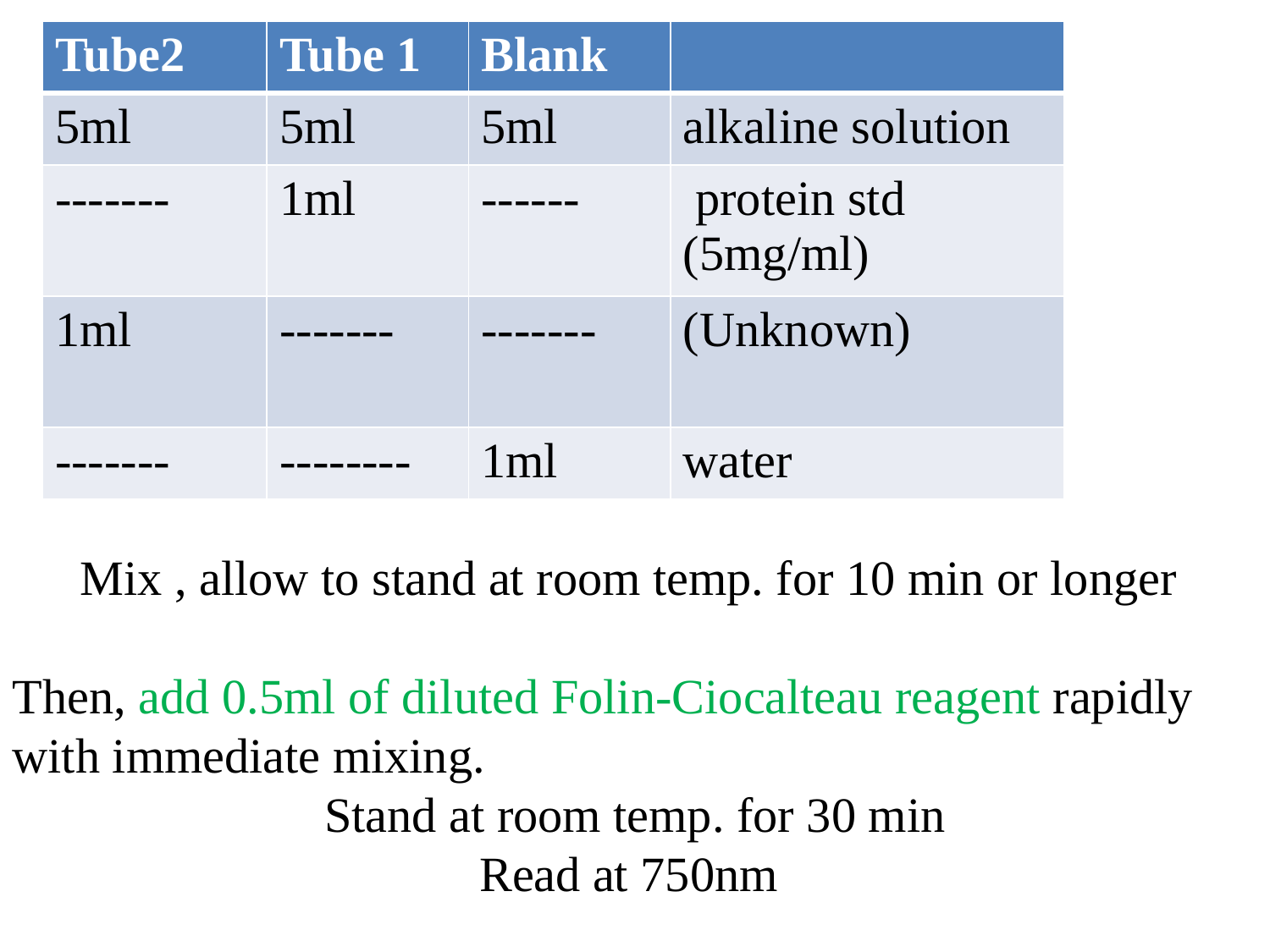

| Tube2 | Tube 1 | Blank |  |
| --- | --- | --- | --- |
| 5ml | 5ml | 5ml | alkaline solution |
| ------- | 1ml | ------ | protein std (5mg/ml) |
| 1ml | ------- | ------- | (Unknown) |
| ------- | -------- | 1ml | water |
Mix , allow to stand at room temp. for 10 min or longer

Then, add 0.5ml of diluted Folin-Ciocalteau reagent rapidly with immediate mixing.
Stand at room temp. for 30 min
Read at 750nm